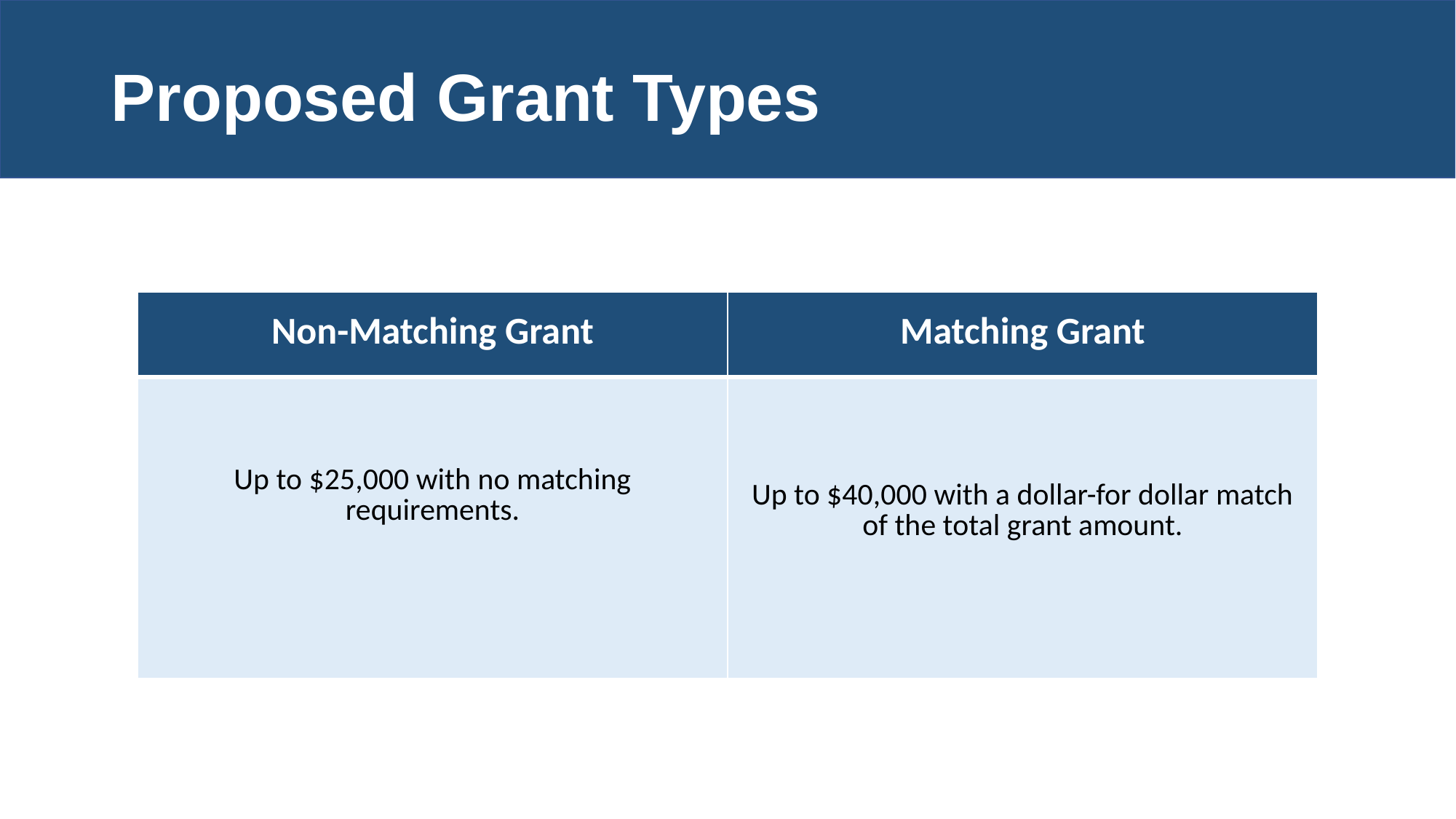

# Proposed Grant Types
| Non-Matching Grant | Matching Grant |
| --- | --- |
| Up to $25,000 with no matching requirements. | Up to $40,000 with a dollar-for dollar match of the total grant amount. |